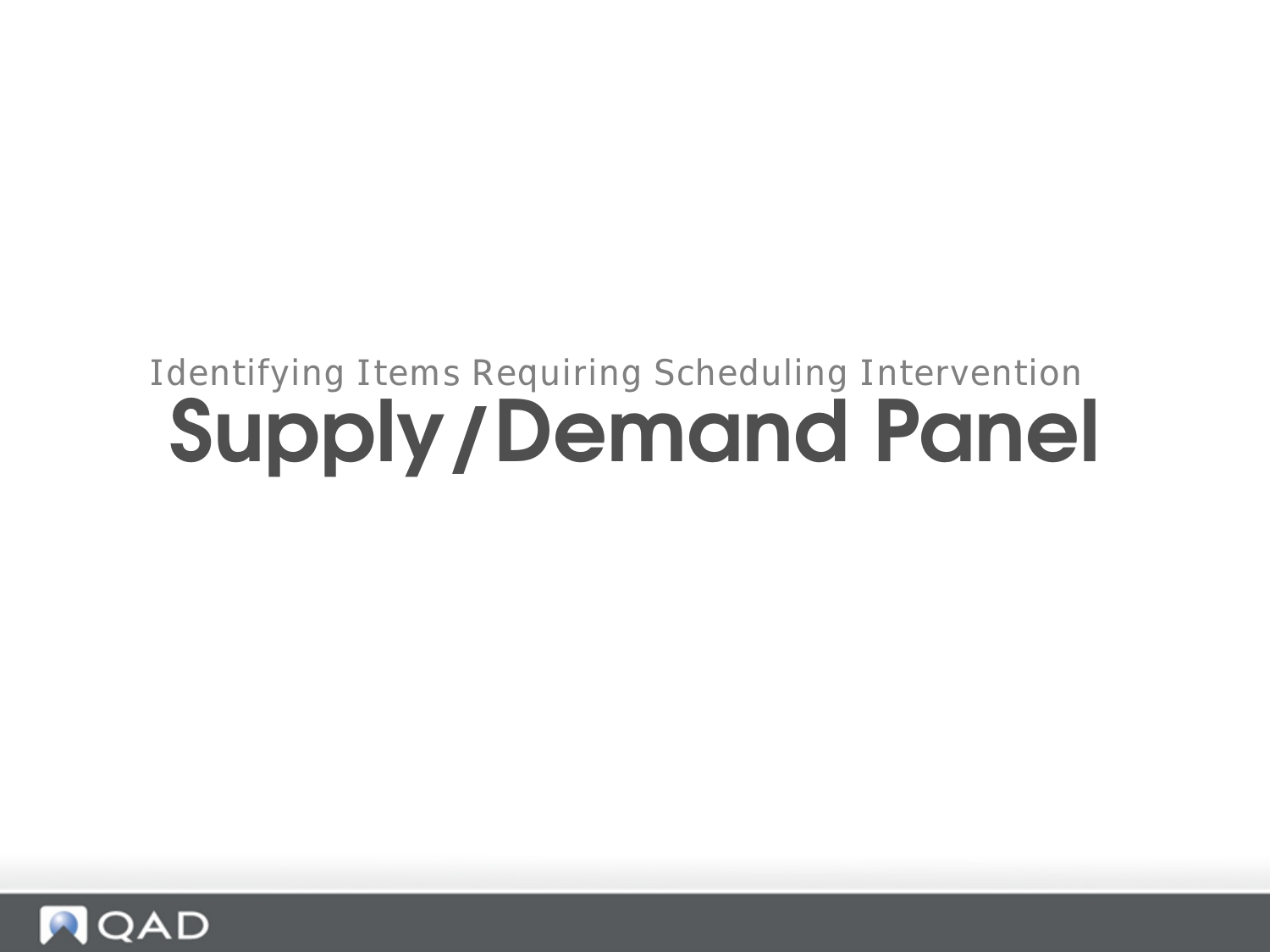

Identifying Items Requiring Scheduling Intervention
Supply/Demand Panel